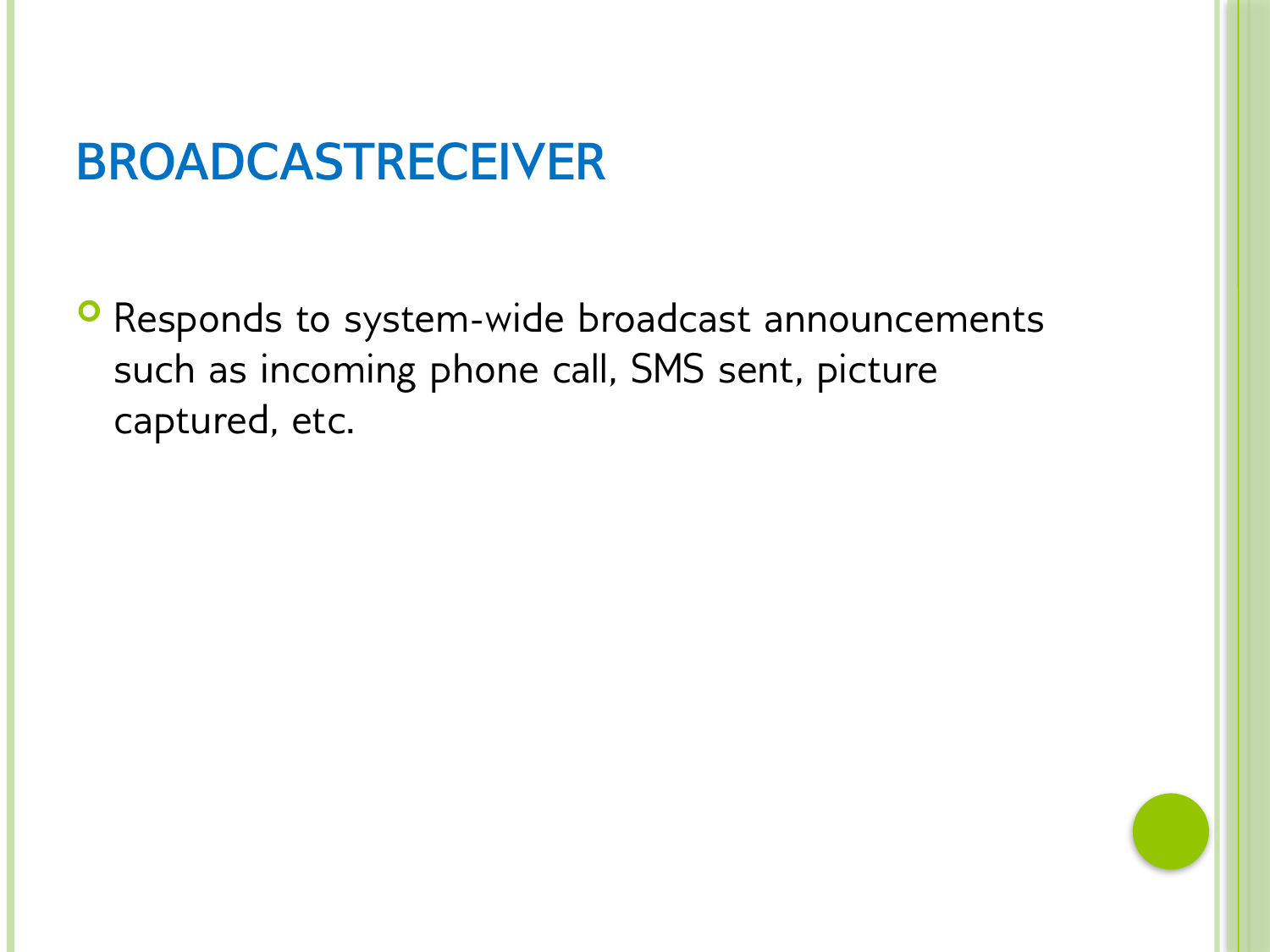

# BroadcastReceiver

Responds to system-wide broadcast announcements such as incoming phone call, SMS sent, picture captured, etc.